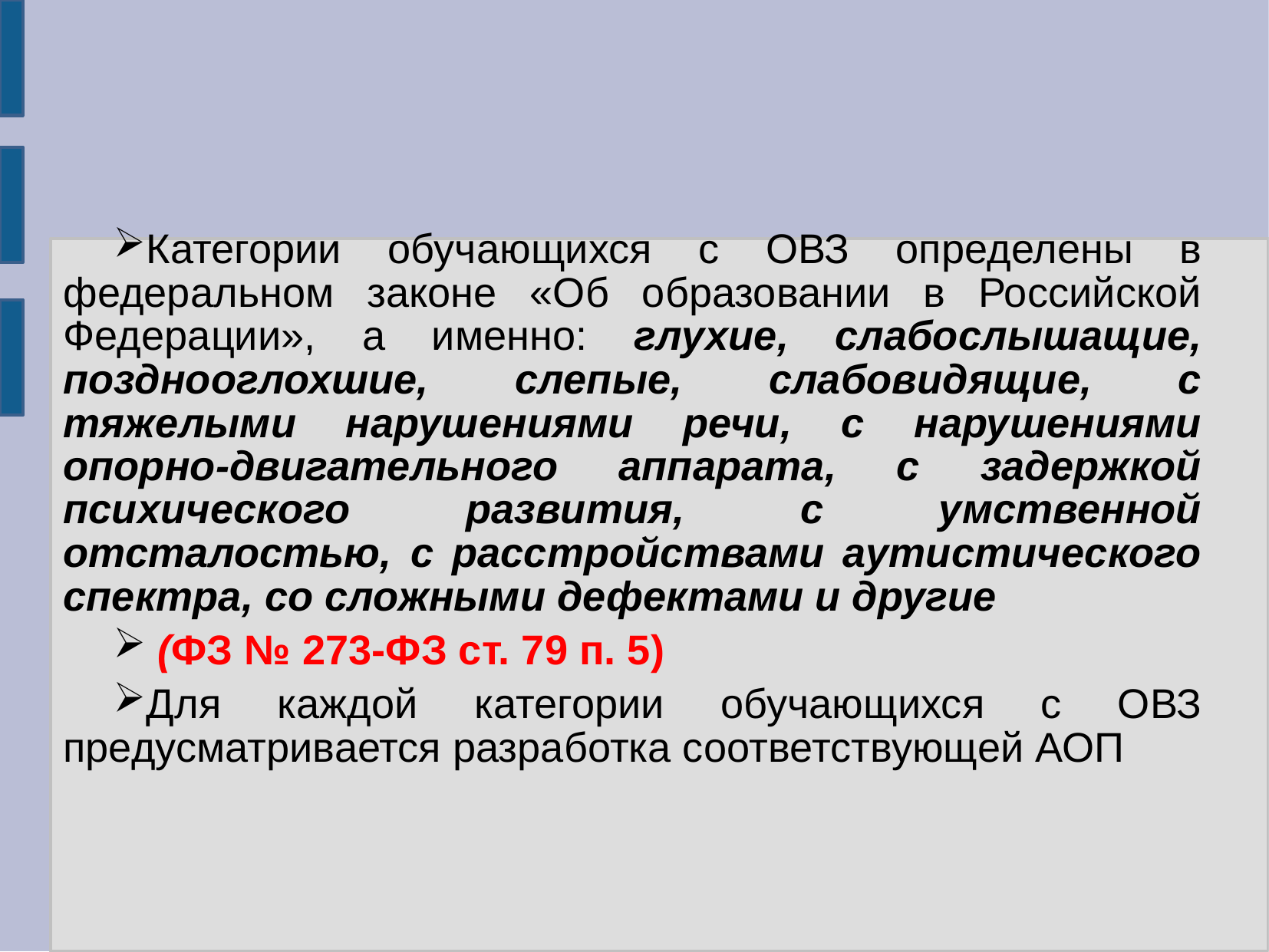

#
Категории обучающихся с ОВЗ определены в федеральном законе «Об образовании в Российской Федерации», а именно: глухие, слабослышащие, позднооглохшие, слепые, слабовидящие, с тяжелыми нарушениями речи, с нарушениями опорно-двигательного аппарата, с задержкой психического развития, с умственной отсталостью, с расстройствами аутистического спектра, со сложными дефектами и другие
 (ФЗ № 273-ФЗ ст. 79 п. 5)
Для каждой категории обучающихся с ОВЗ предусматривается разработка соответствующей АОП